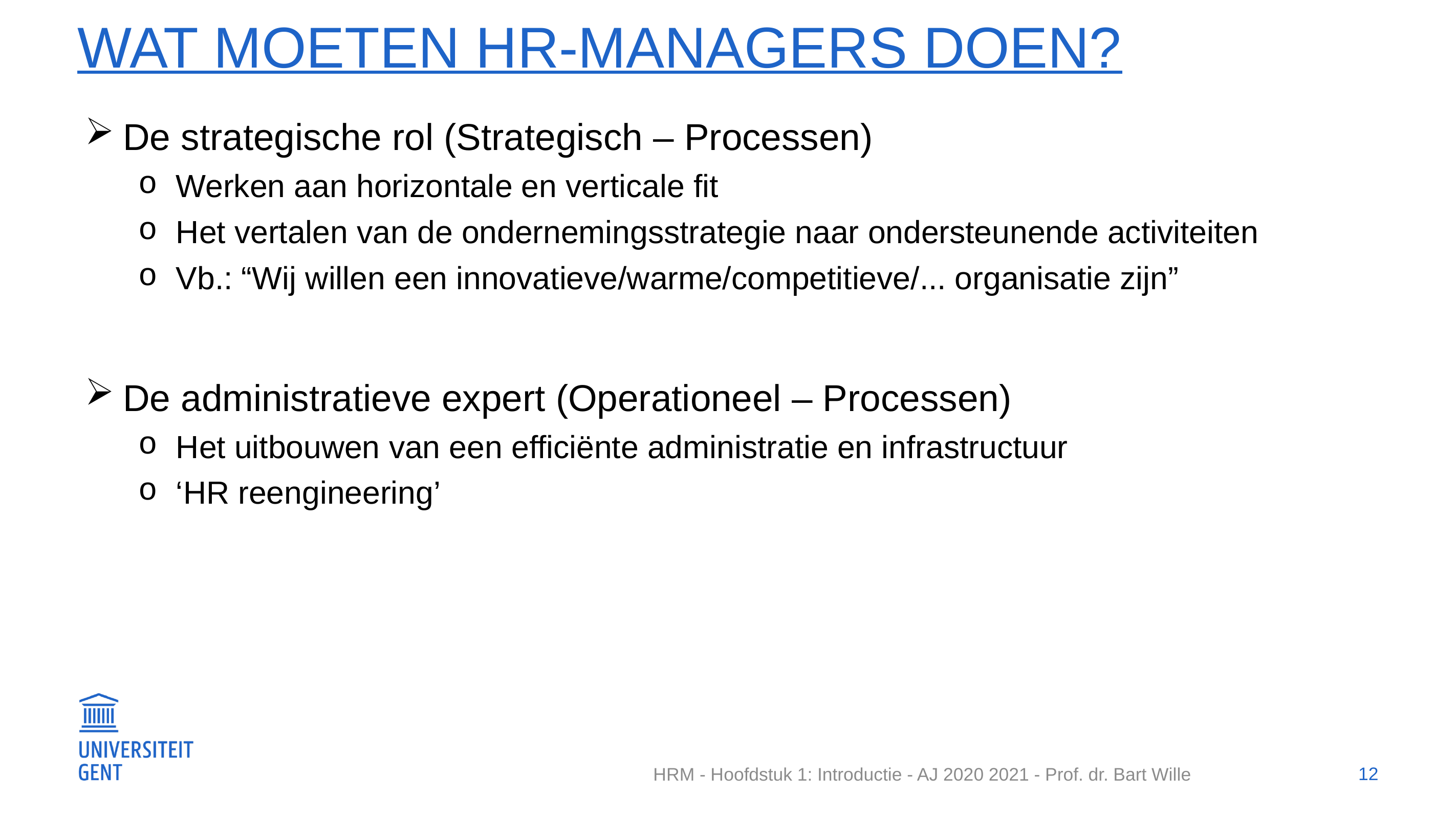

# wat moeten HR-managers doen?
De strategische rol (Strategisch – Processen)
Werken aan horizontale en verticale fit
Het vertalen van de ondernemingsstrategie naar ondersteunende activiteiten
Vb.: “Wij willen een innovatieve/warme/competitieve/... organisatie zijn”

De administratieve expert (Operationeel – Processen)
Het uitbouwen van een efficiënte administratie en infrastructuur
‘HR reengineering’
12
HRM - Hoofdstuk 1: Introductie - AJ 2020 2021 - Prof. dr. Bart Wille